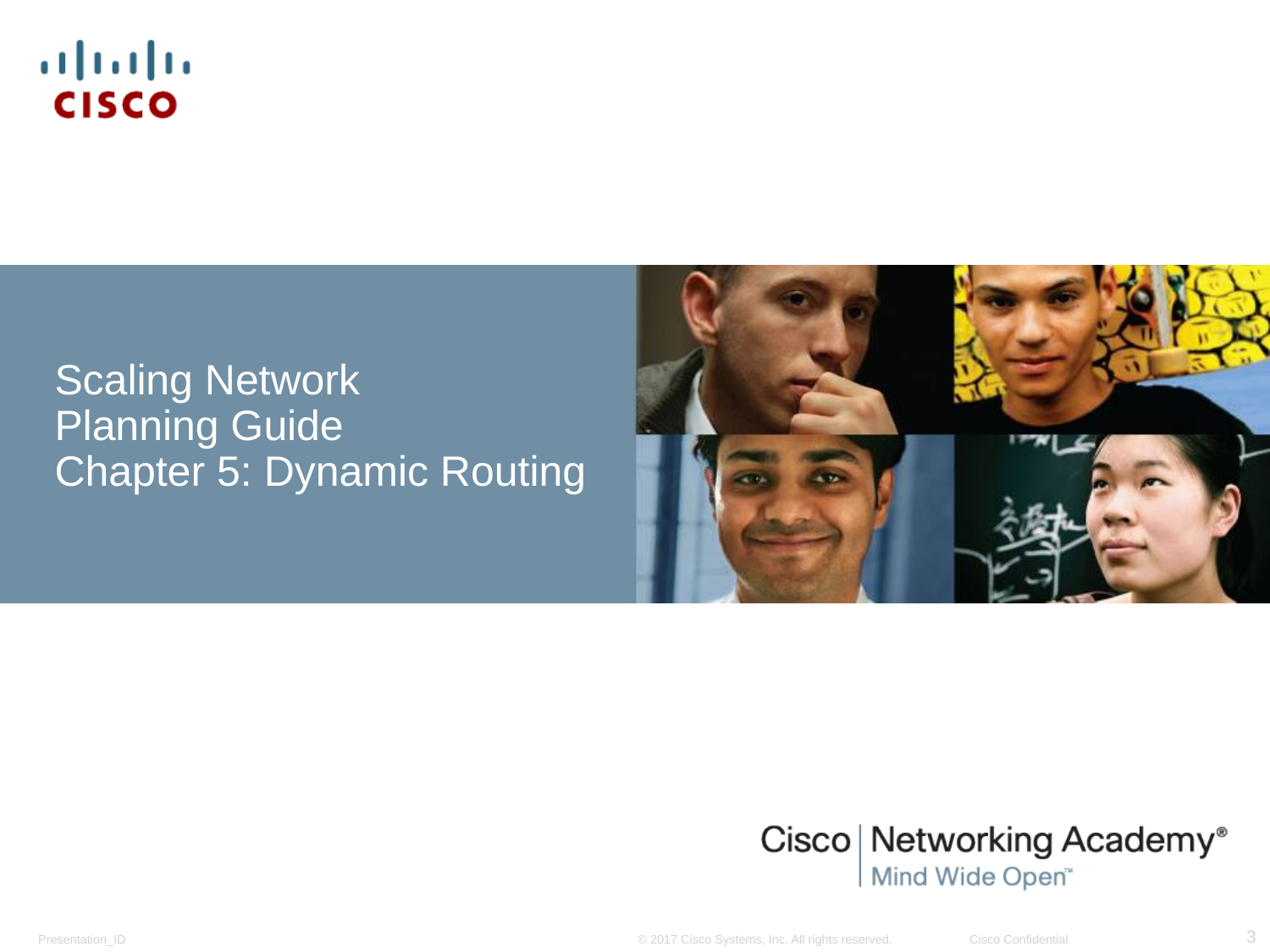

Scaling Network
Planning Guide
Chapter 5: Dynamic Routing